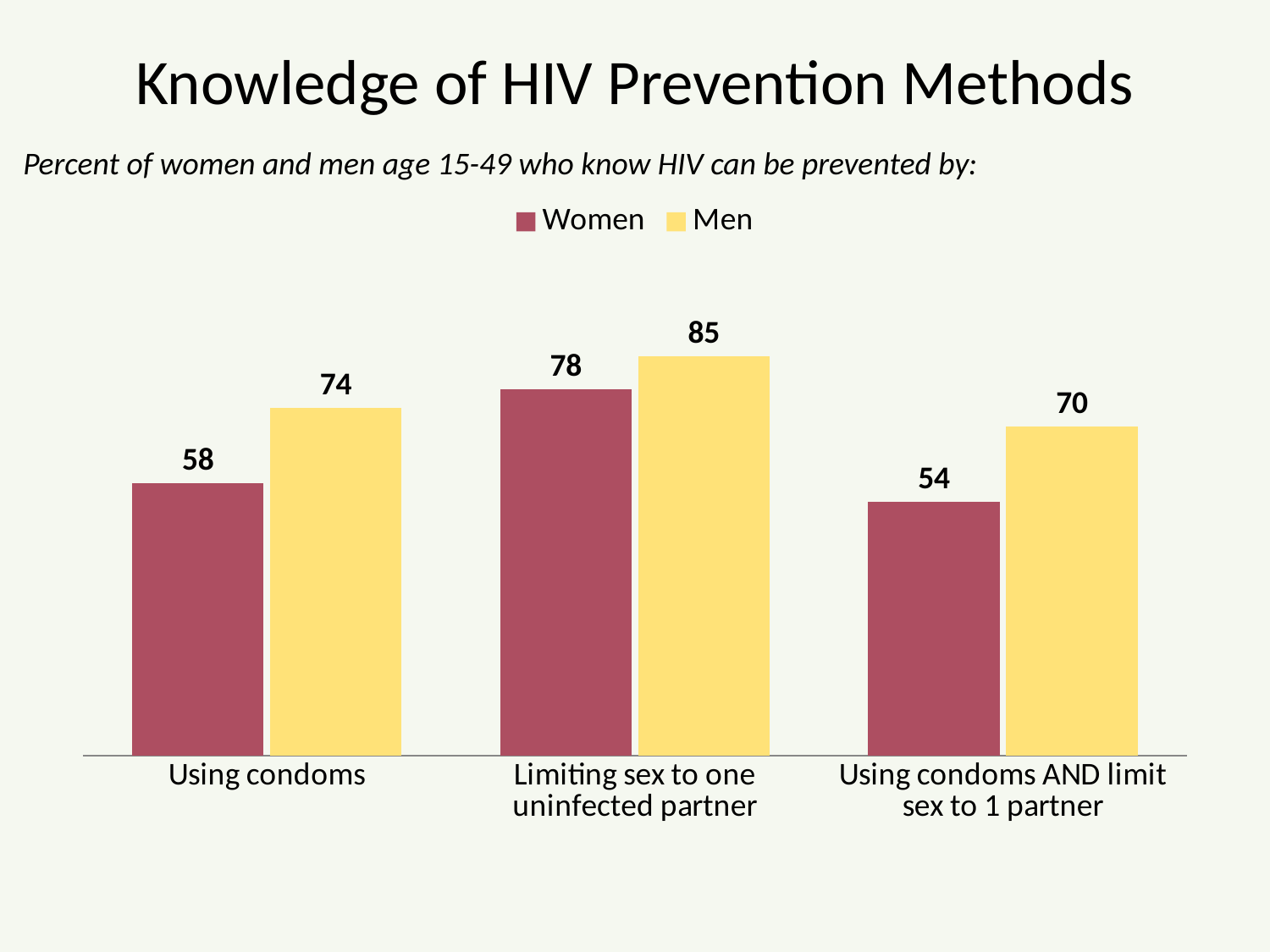

# Knowledge of HIV Prevention Methods
Percent of women and men age 15-49 who know HIV can be prevented by:

### Chart

| Category | Women | Men |
|---|---|---|
| Using condoms | 58.0 | 74.0 |
| Limiting sex to one uninfected partner | 78.0 | 85.0 |
| Using condoms AND limit sex to 1 partner | 54.0 | 70.0 |